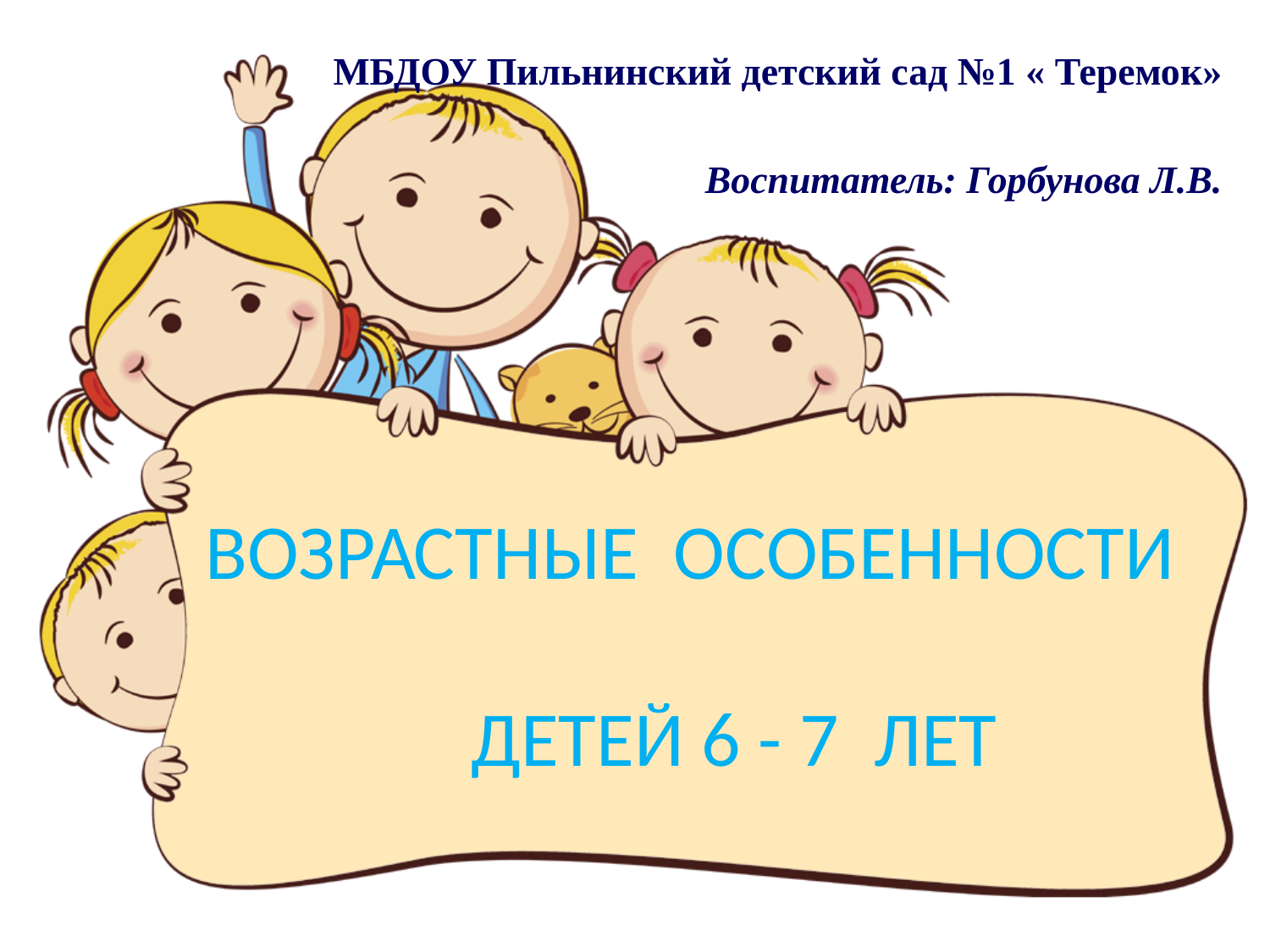

МБДОУ Пильнинский детский сад №1 « Теремок»

Воспитатель: Горбунова Л.В.
# ВОЗРАСТНЫЕ  ОСОБЕННОСТИ ДЕТЕЙ 6 - 7  ЛЕТ